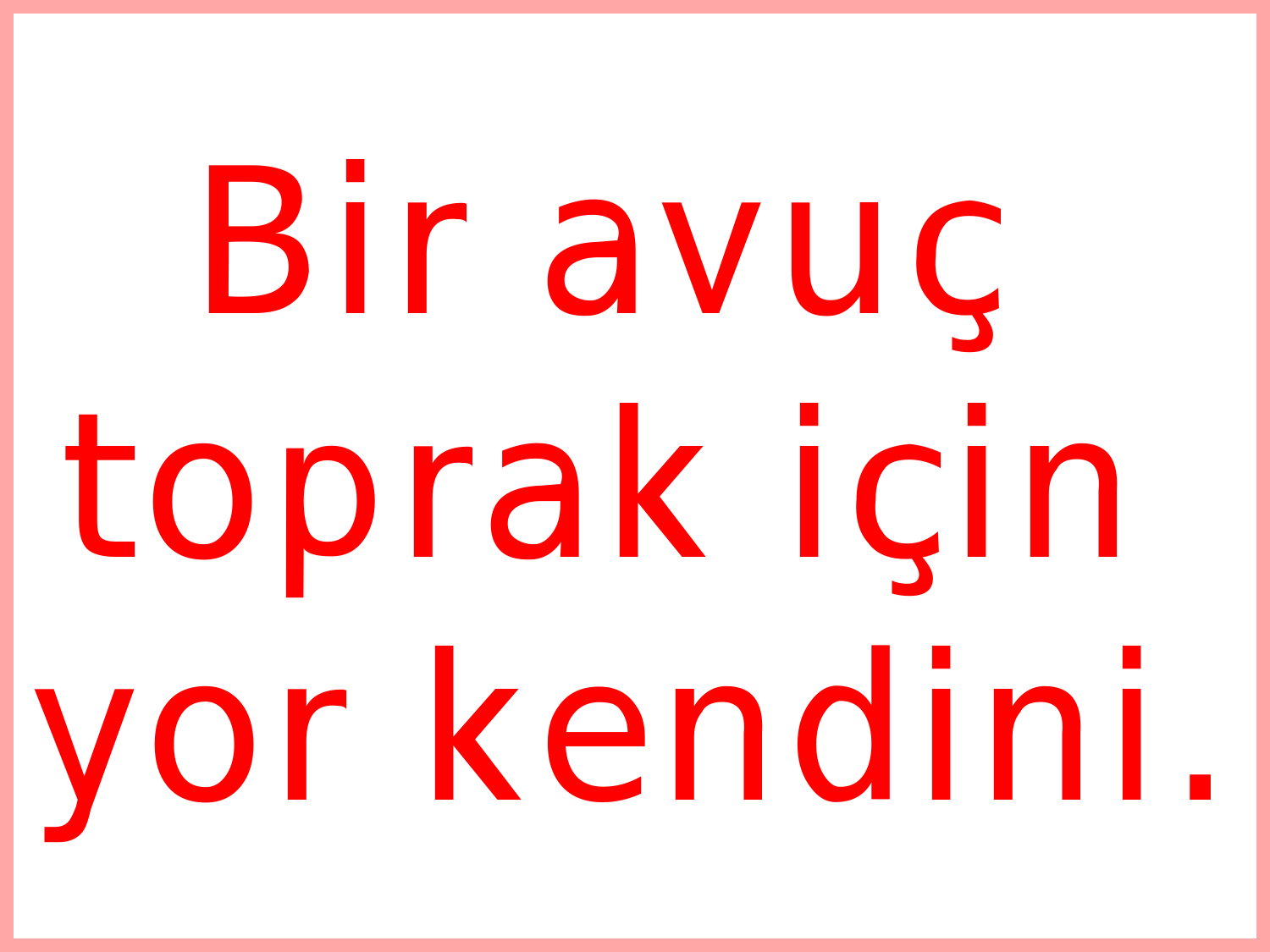

# Bir avuç toprak için yor kendini.